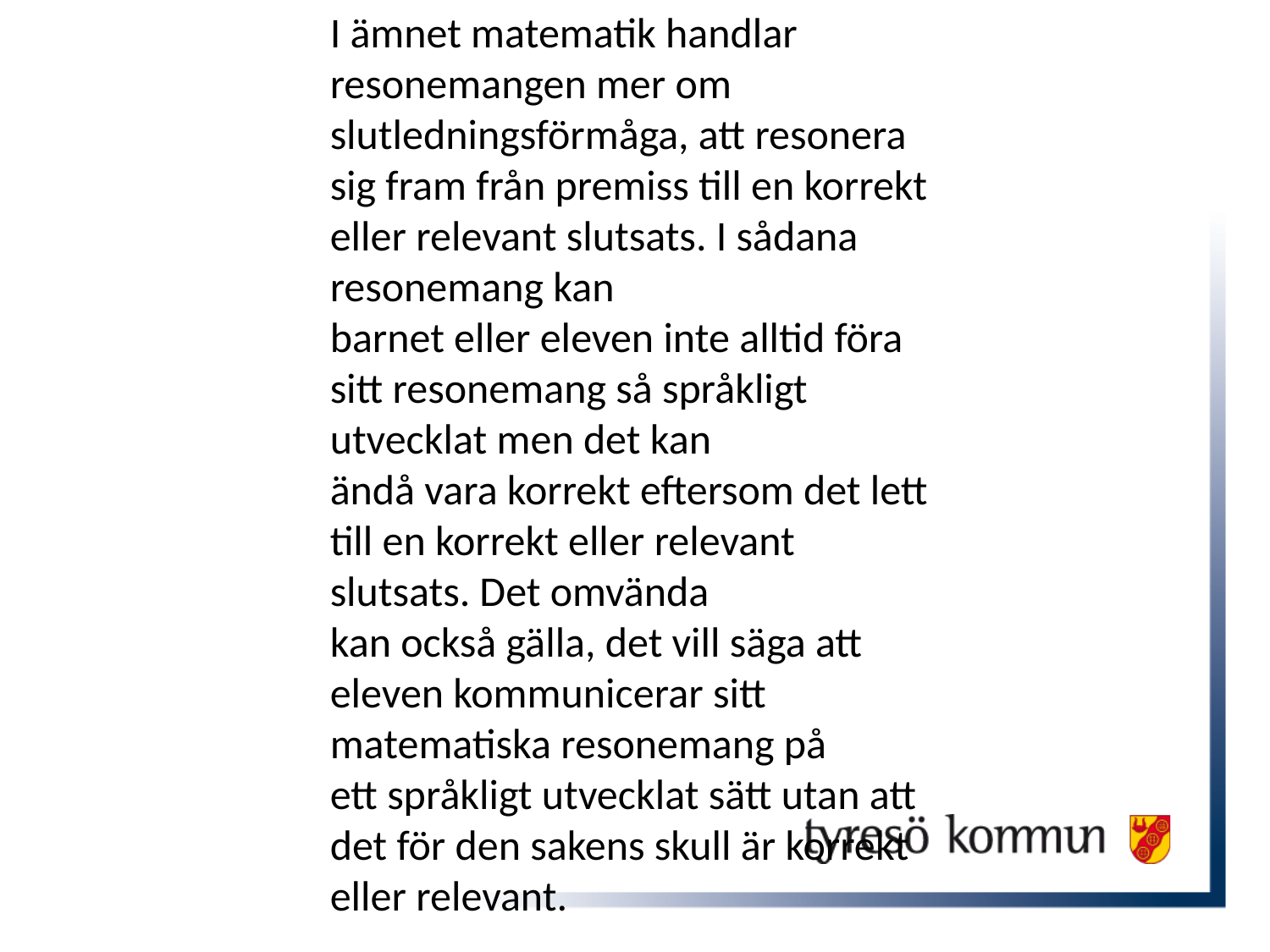

I ämnet matematik handlar resonemangen mer om slutledningsförmåga, att resonera
sig fram från premiss till en korrekt eller relevant slutsats. I sådana resonemang kan
barnet eller eleven inte alltid föra sitt resonemang så språkligt utvecklat men det kan
ändå vara korrekt eftersom det lett till en korrekt eller relevant slutsats. Det omvända
kan också gälla, det vill säga att eleven kommunicerar sitt matematiska resonemang på
ett språkligt utvecklat sätt utan att det för den sakens skull är korrekt eller relevant.